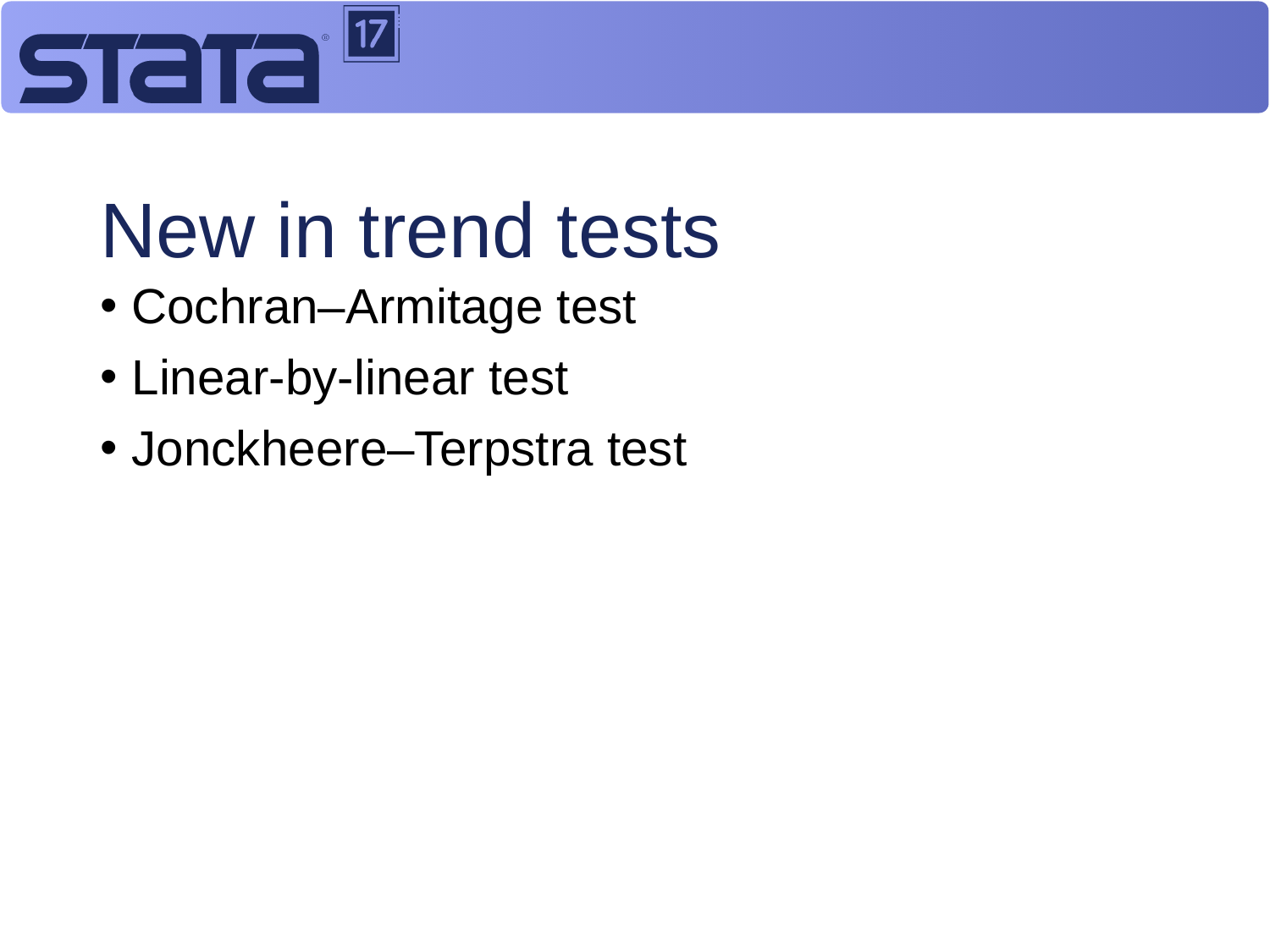

# New in trend tests
Cochran–Armitage test
Linear-by-linear test
Jonckheere–Terpstra test